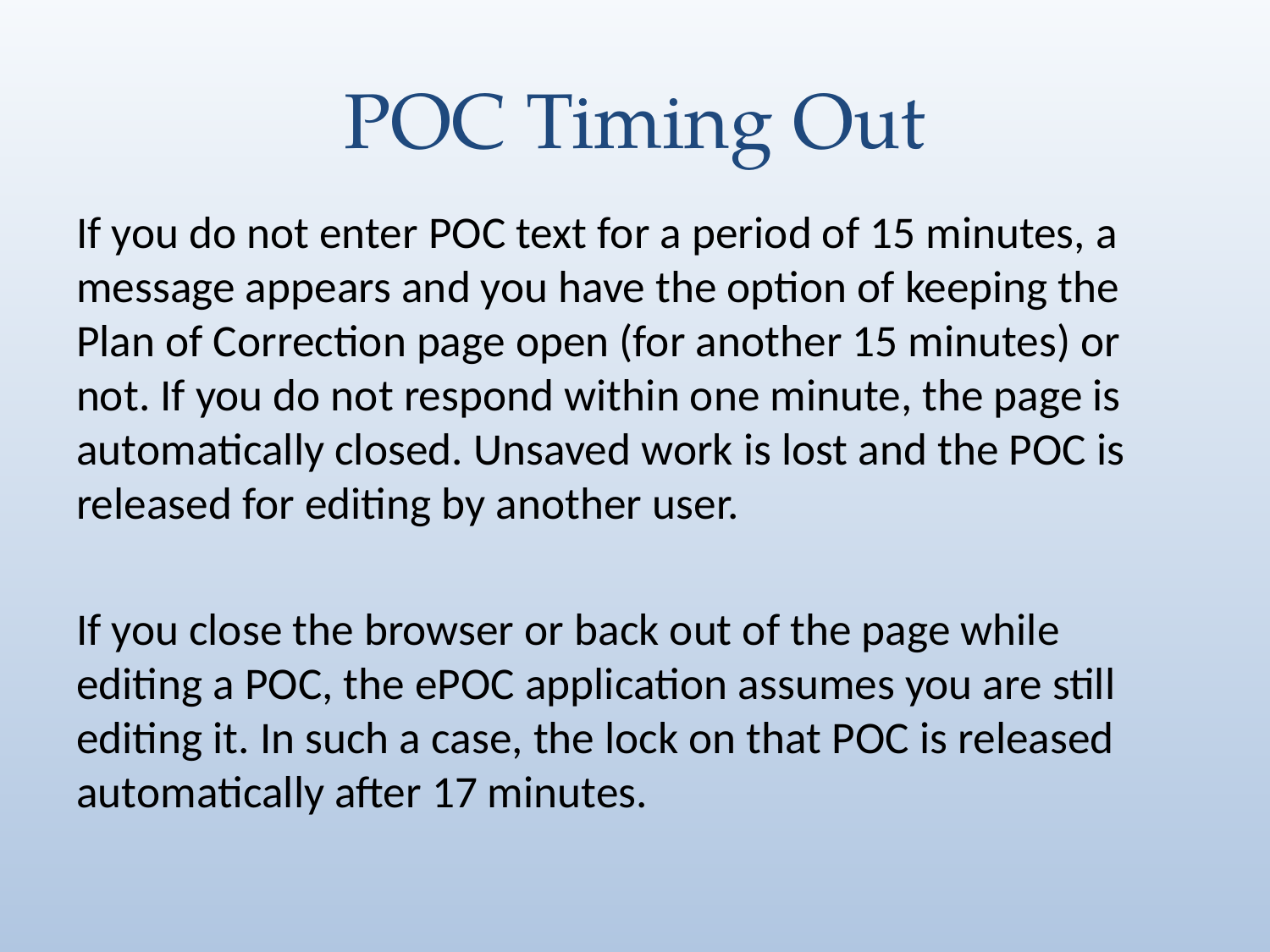

# POC Timing Out
If you do not enter POC text for a period of 15 minutes, a message appears and you have the option of keeping the Plan of Correction page open (for another 15 minutes) or not. If you do not respond within one minute, the page is automatically closed. Unsaved work is lost and the POC is released for editing by another user.

If you close the browser or back out of the page while editing a POC, the ePOC application assumes you are still editing it. In such a case, the lock on that POC is released automatically after 17 minutes.